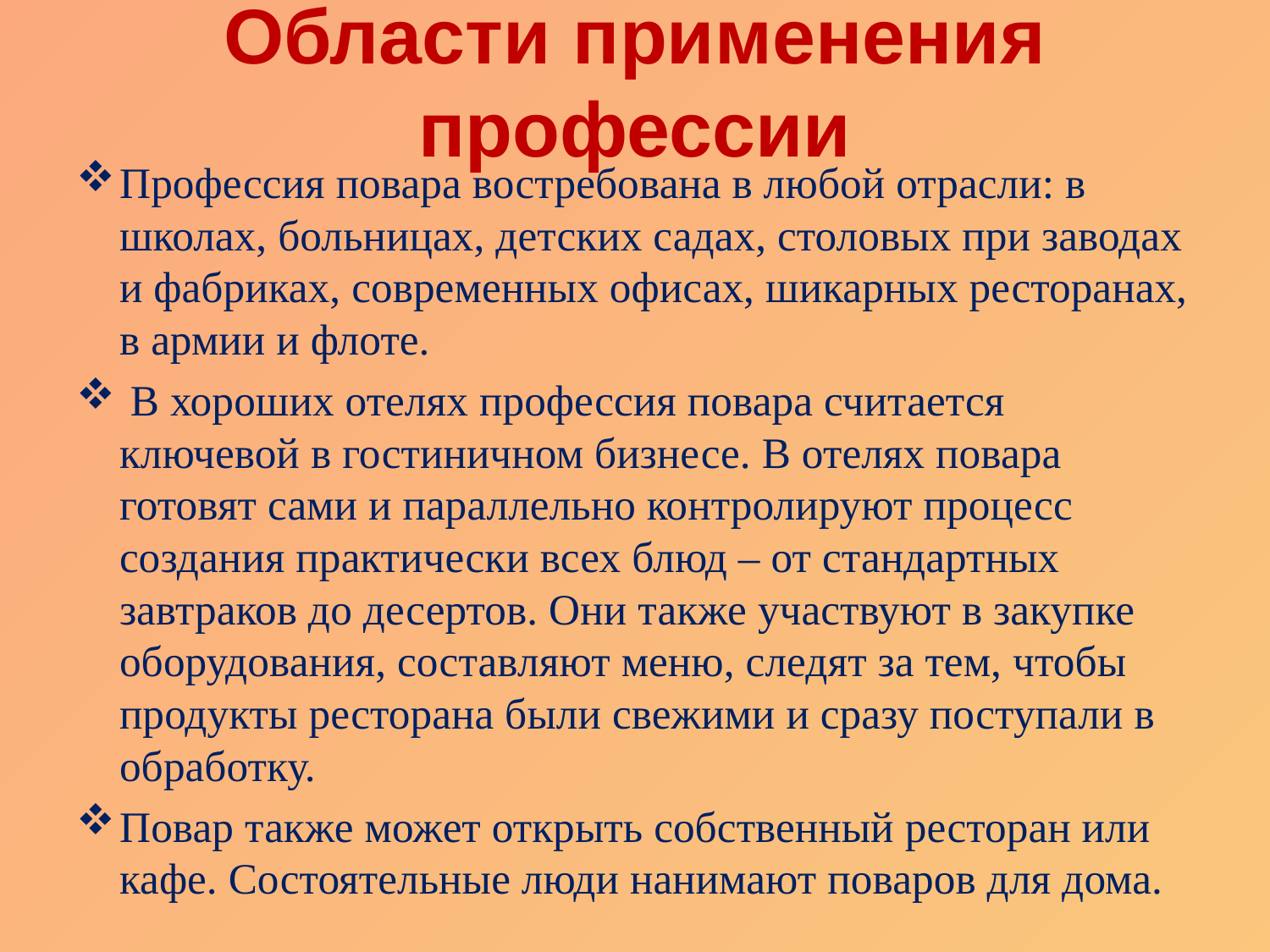

# Области применения профессии
Профессия повара востребована в любой отрасли: в школах, больницах, детских садах, столовых при заводах и фабриках, современных офисах, шикарных ресторанах, в армии и флоте.
 В хороших отелях профессия повара считается ключевой в гостиничном бизнесе. В отелях повара готовят сами и параллельно контролируют процесс создания практически всех блюд – от стандартных завтраков до десертов. Они также участвуют в закупке оборудования, составляют меню, следят за тем, чтобы продукты ресторана были свежими и сразу поступали в обработку.
Повар также может открыть собственный ресторан или кафе. Состоятельные люди нанимают поваров для дома.